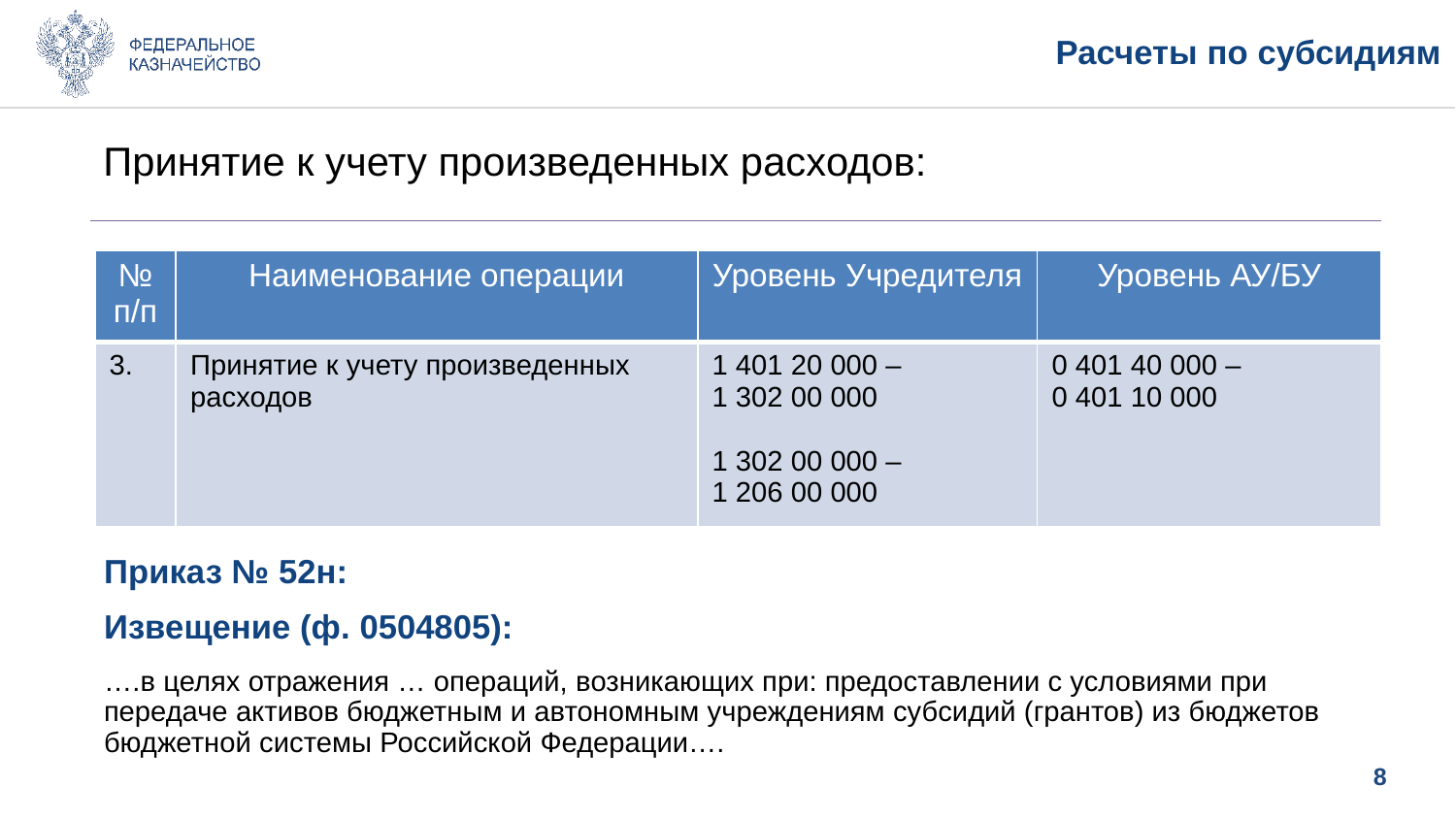

Расчеты по субсидиям

Принятие к учету произведенных расходов:
| № п/п | Наименование операции | Уровень Учредителя | Уровень АУ/БУ |
| --- | --- | --- | --- |
| 3. | Принятие к учету произведенных расходов | 1 401 20 000 – 1 302 00 000 1 302 00 000 – 1 206 00 000 | 0 401 40 000 – 0 401 10 000 |
Приказ № 52н:
Извещение (ф. 0504805):
….в целях отражения … операций, возникающих при: предоставлении с условиями при передаче активов бюджетным и автономным учреждениям субсидий (грантов) из бюджетов бюджетной системы Российской Федерации….
8